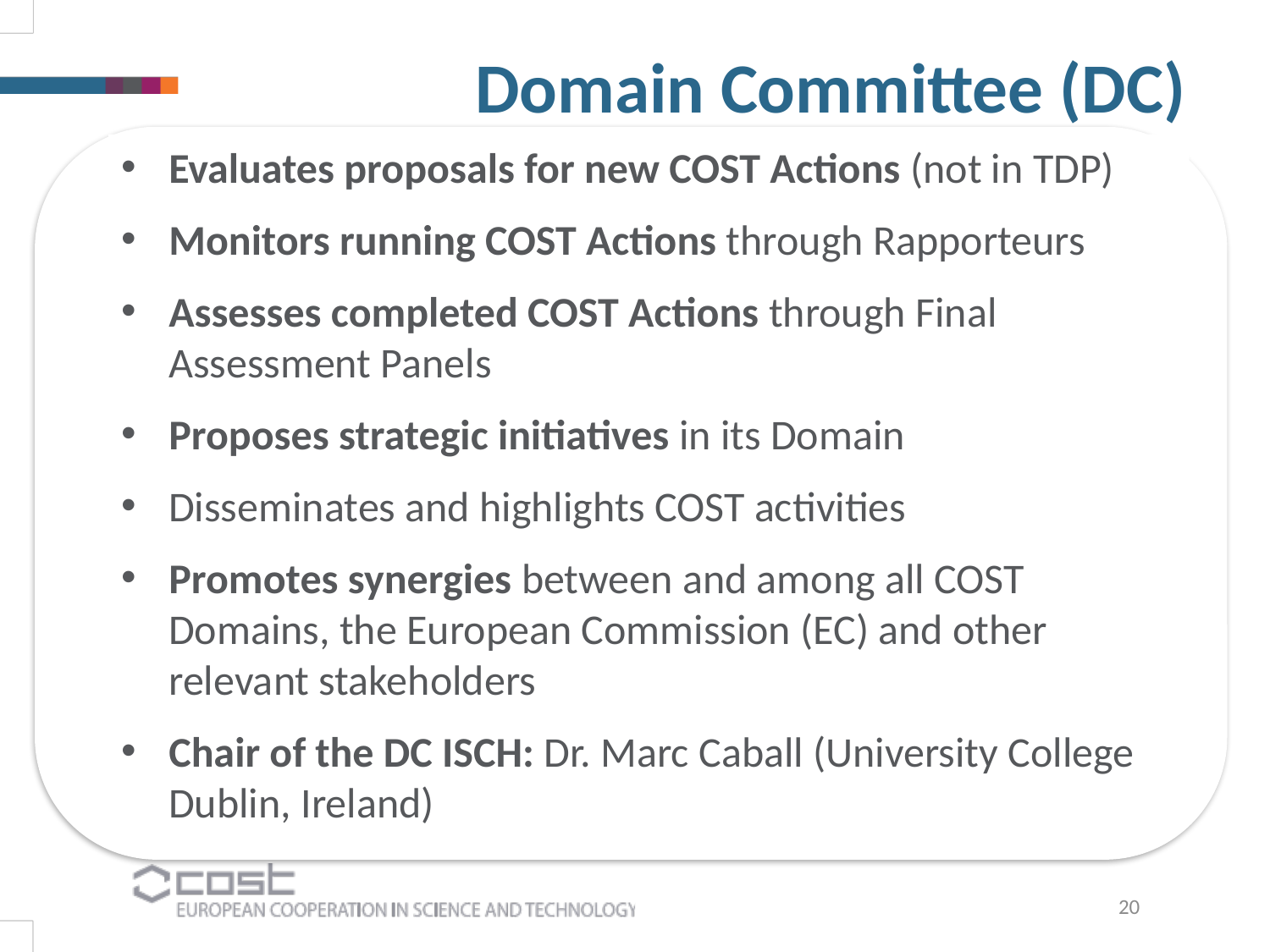

Domain Committee (DC)

Evaluates proposals for new COST Actions (not in TDP)
Monitors running COST Actions through Rapporteurs
Assesses completed COST Actions through Final Assessment Panels
Proposes strategic initiatives in its Domain
Disseminates and highlights COST activities
Promotes synergies between and among all COST Domains, the European Commission (EC) and other relevant stakeholders
Chair of the DC ISCH: Dr. Marc Caball (University College Dublin, Ireland)
20